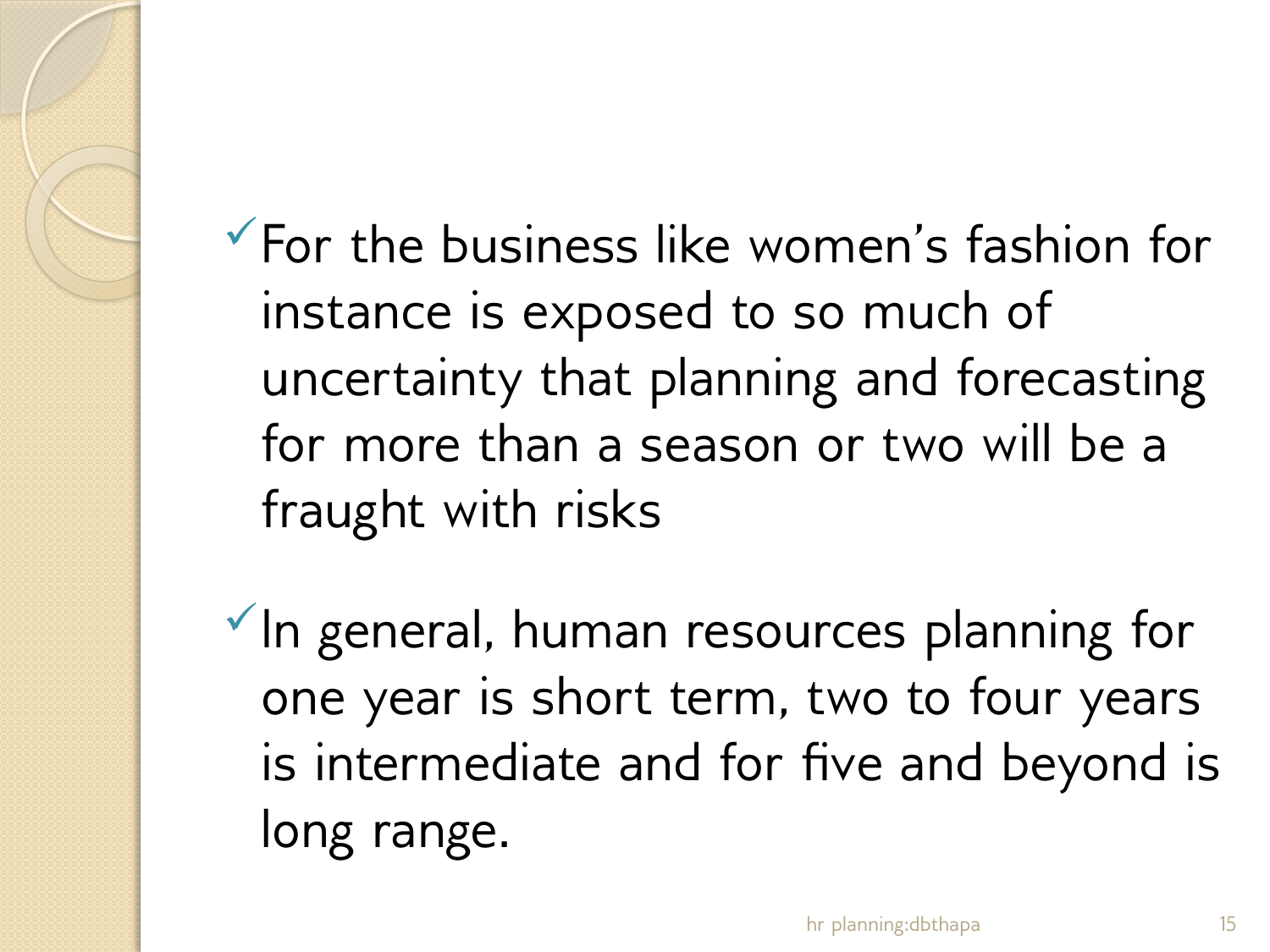

#
For the business like women’s fashion for instance is exposed to so much of uncertainty that planning and forecasting for more than a season or two will be a fraught with risks

In general, human resources planning for one year is short term, two to four years is intermediate and for five and beyond is long range.
hr planning:dbthapa
15